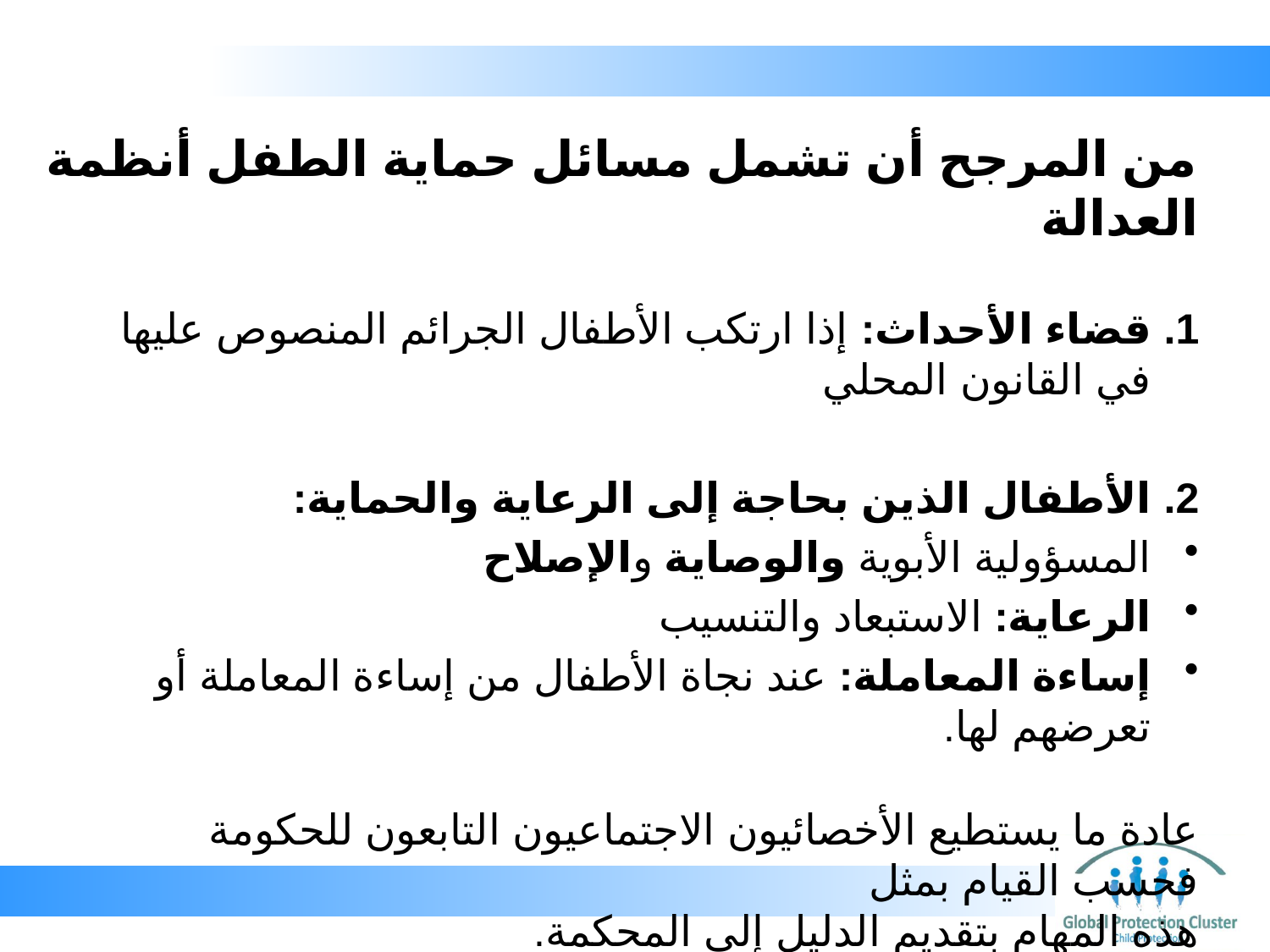

# من المرجح أن تشمل مسائل حماية الطفل أنظمة العدالة

1. قضاء الأحداث: إذا ارتكب الأطفال الجرائم المنصوص عليها في القانون المحلي

2. الأطفال الذين بحاجة إلى الرعاية والحماية:
المسؤولية الأبوية والوصاية والإصلاح
الرعاية: الاستبعاد والتنسيب
إساءة المعاملة: عند نجاة الأطفال من إساءة المعاملة أو تعرضهم لها.

عادة ما يستطيع الأخصائيون الاجتماعيون التابعون للحكومة فحسب القيام بمثل
هذه المهام بتقديم الدليل إلى المحكمة.